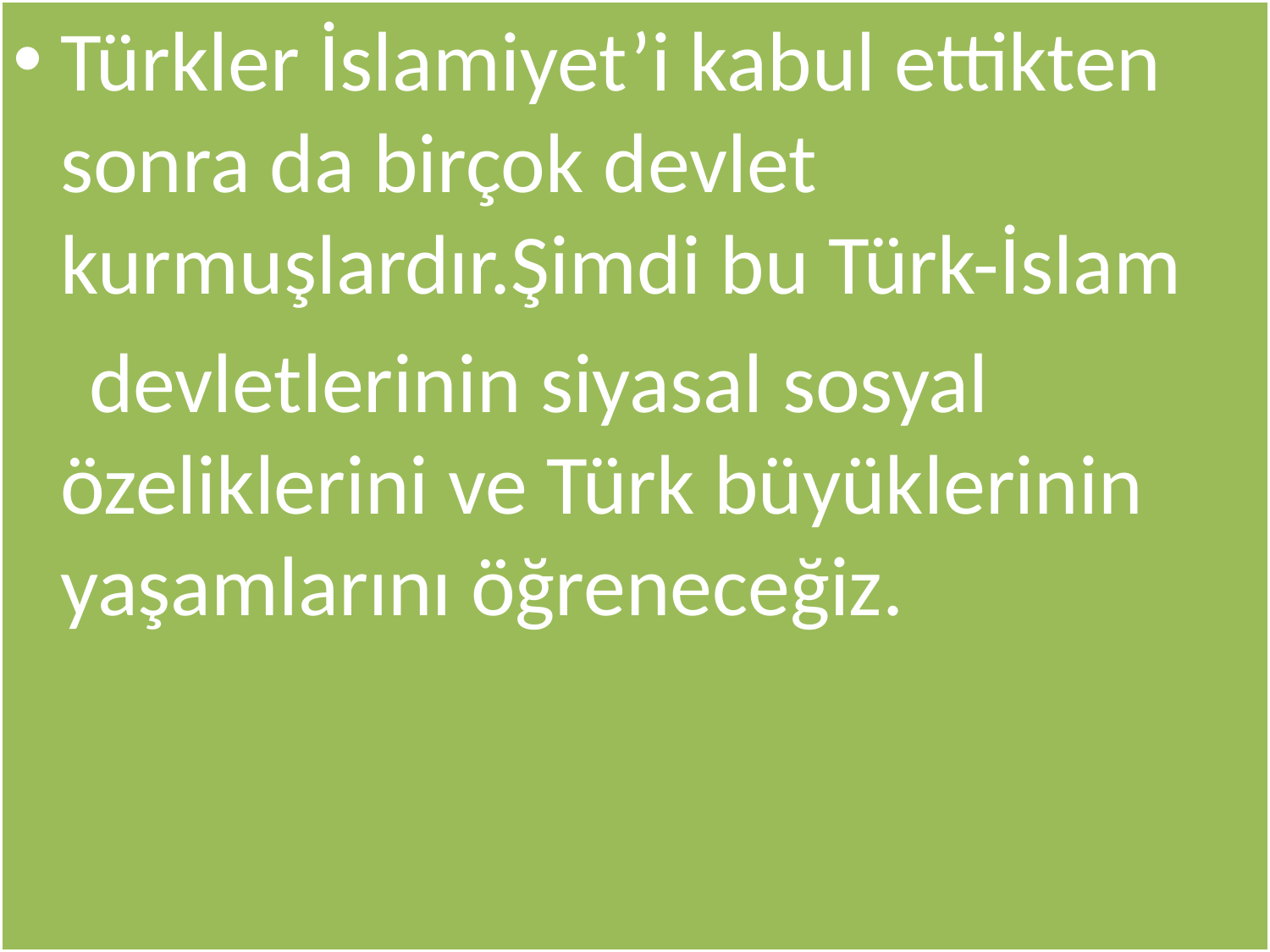

Türkler İslamiyet’i kabul ettikten sonra da birçok devlet kurmuşlardır.Şimdi bu Türk-İslam
    devletlerinin siyasal sosyal özeliklerini ve Türk büyüklerinin yaşamlarını öğreneceğiz.